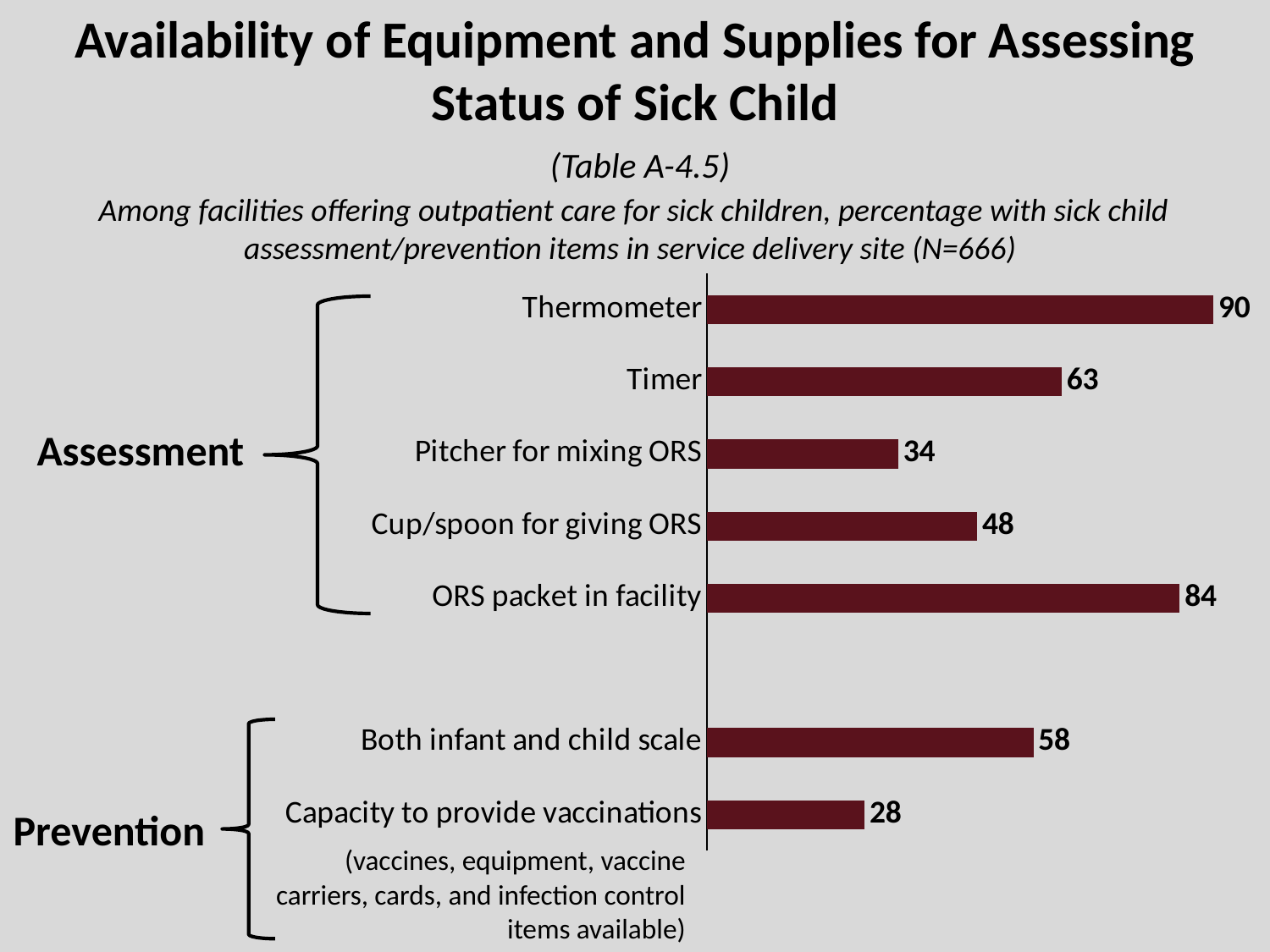

# Availability of Equipment and Supplies for Assessing Status of Sick Child
(Table A-4.5)
Among facilities offering outpatient care for sick children, percentage with sick child assessment/prevention items in service delivery site (N=666)

### Chart

| Category | Series 1 |
|---|---|
| Capacity to provide vaccinations | 28.0 |
| Both infant and child scale | 58.0 |
|  | None |
| ORS packet in facility | 84.0 |
| Cup/spoon for giving ORS | 48.0 |
| Pitcher for mixing ORS | 34.0 |
| Timer | 63.0 |
| Thermometer | 90.0 |
Assessment

Prevention
 (vaccines, equipment, vaccine carriers, cards, and infection control items available)